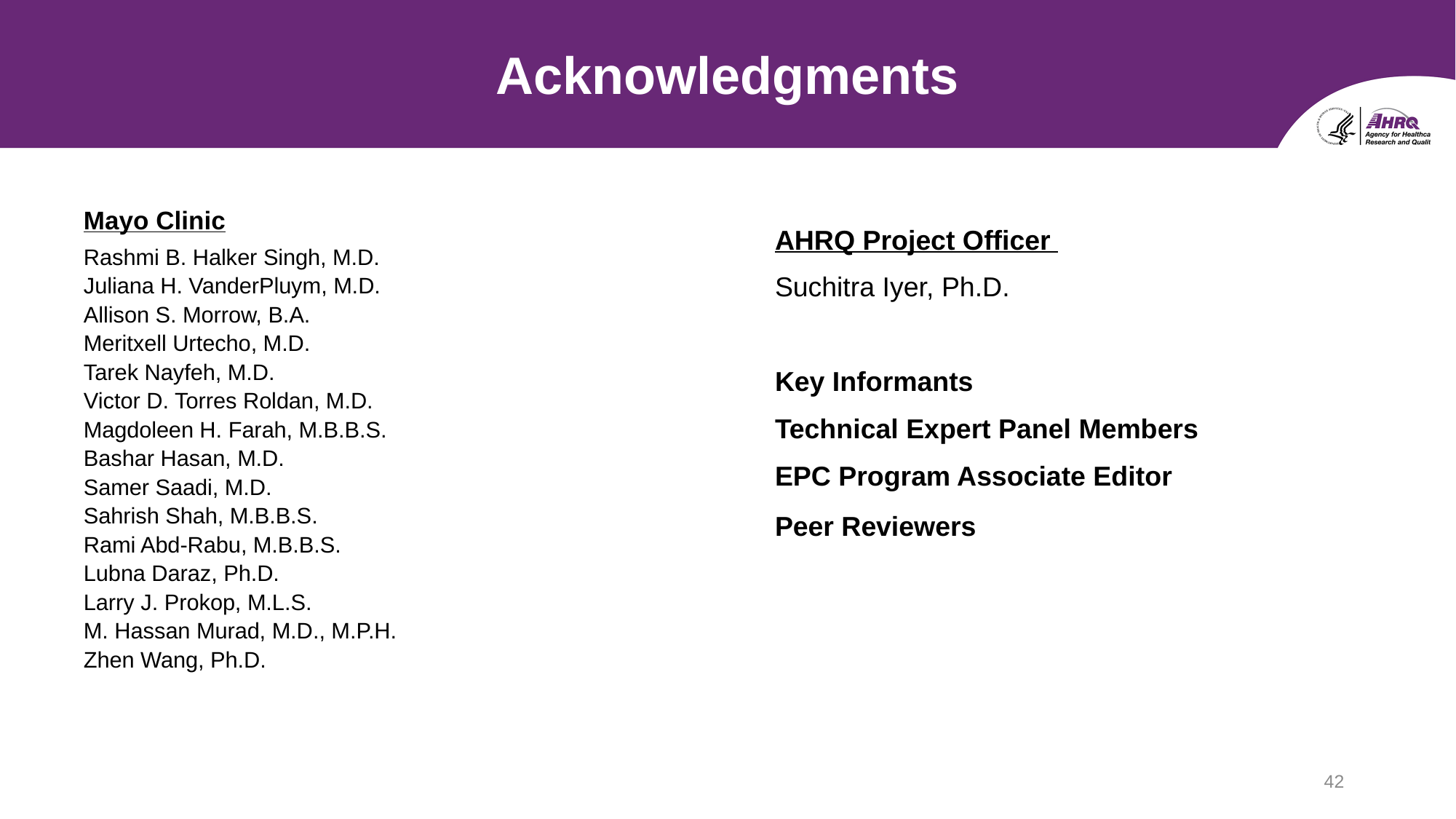

# Acknowledgments
Mayo Clinic
Rashmi B. Halker Singh, M.D.
Juliana H. VanderPluym, M.D.
Allison S. Morrow, B.A.
Meritxell Urtecho, M.D.
Tarek Nayfeh, M.D.
Victor D. Torres Roldan, M.D.
Magdoleen H. Farah, M.B.B.S.
Bashar Hasan, M.D.
Samer Saadi, M.D.
Sahrish Shah, M.B.B.S.
Rami Abd-Rabu, M.B.B.S.
Lubna Daraz, Ph.D.
Larry J. Prokop, M.L.S.
M. Hassan Murad, M.D., M.P.H.
Zhen Wang, Ph.D.

AHRQ Project Officer
Suchitra Iyer, Ph.D.

Key Informants
Technical Expert Panel Members
EPC Program Associate Editor
Peer Reviewers
42